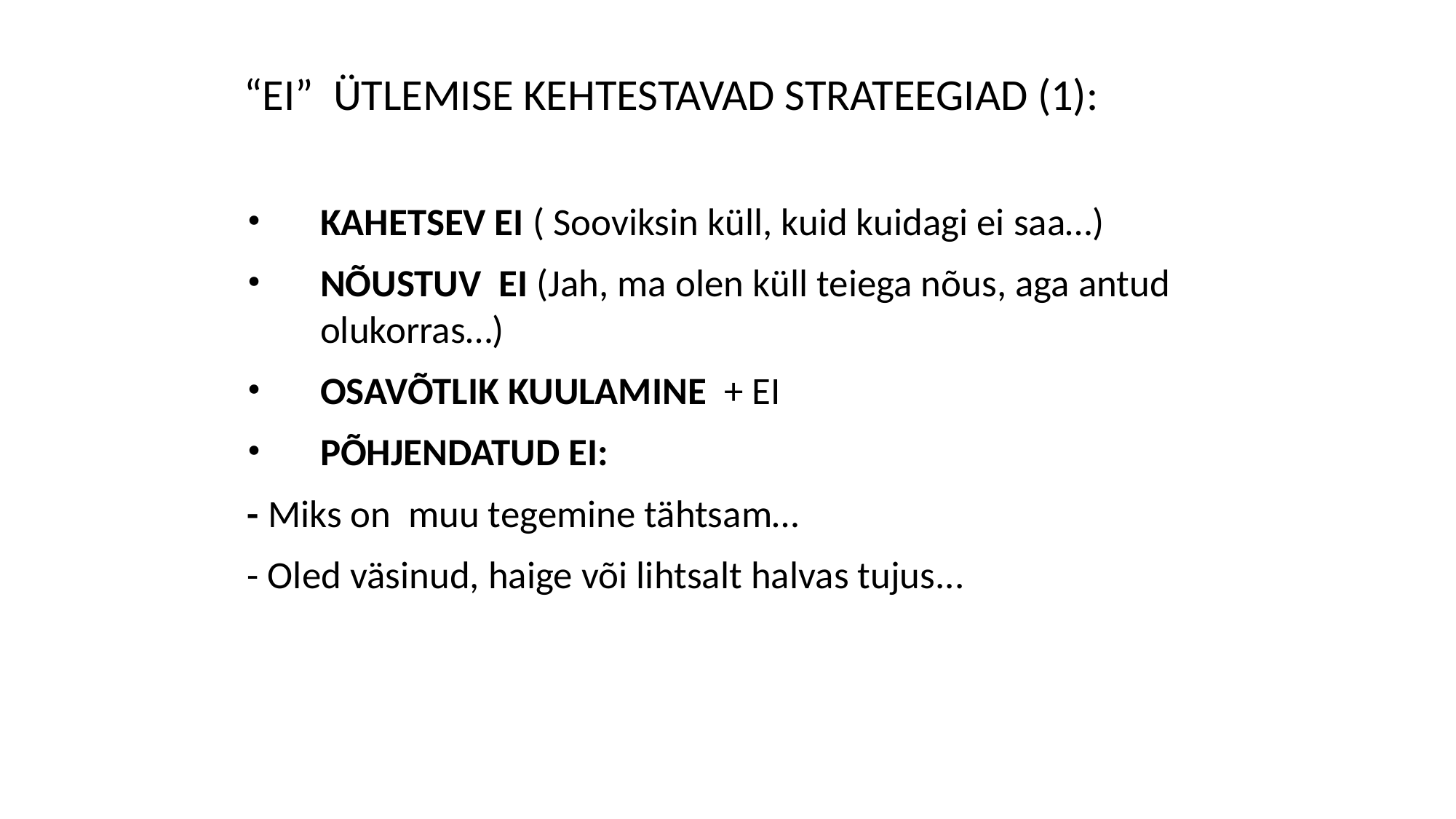

# “EI”  ÜTLEMISE KEHTESTAVAD STRATEEGIAD (1):
KAHETSEV EI ( Sooviksin küll, kuid kuidagi ei saa…)
NÕUSTUV  EI (Jah, ma olen küll teiega nõus, aga antud olukorras…)
OSAVÕTLIK KUULAMINE  + EI
PÕHJENDATUD EI:
- Miks on  muu tegemine tähtsam…
- Oled väsinud, haige või lihtsalt halvas tujus...